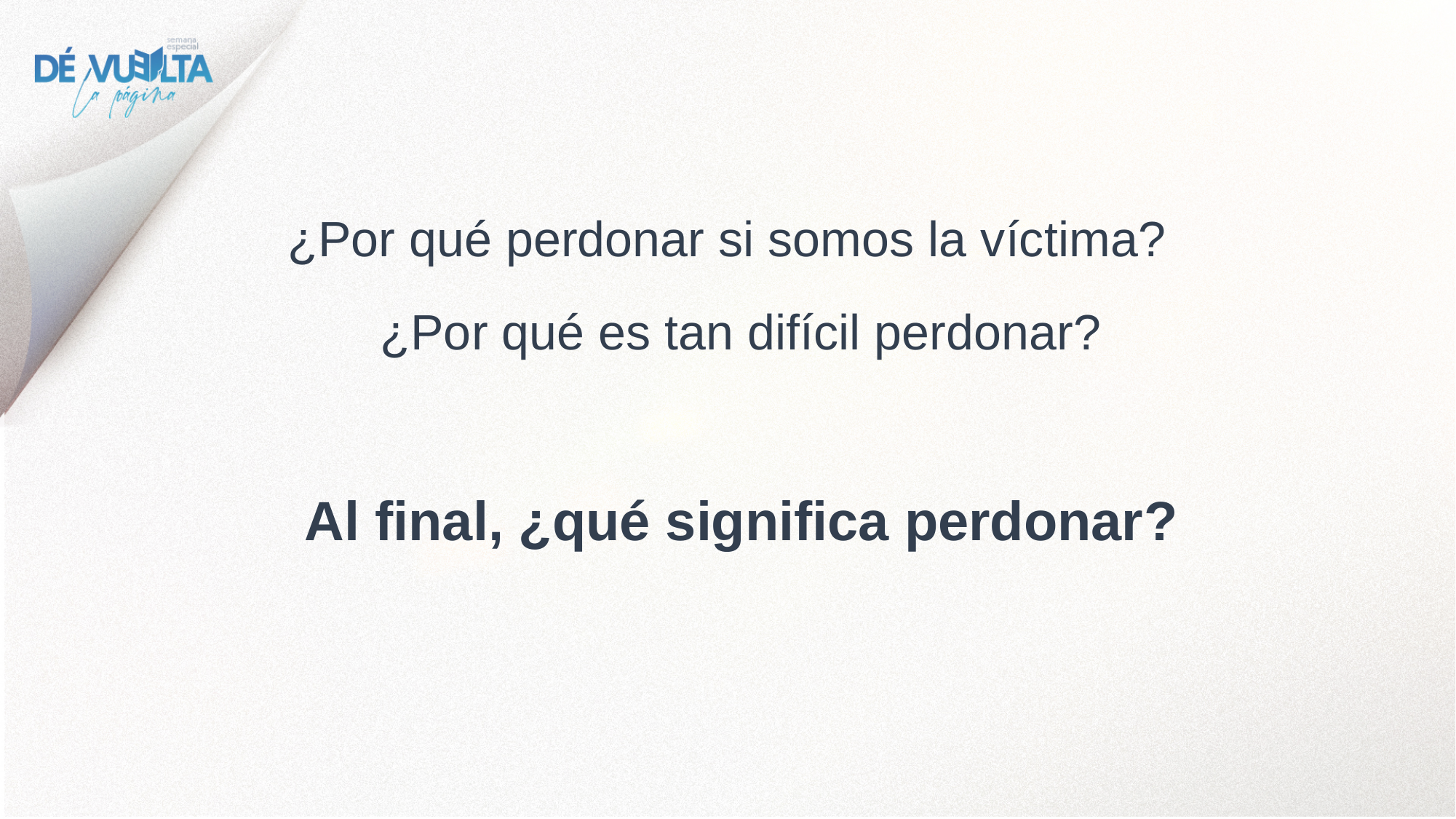

¿Por qué perdonar si somos la víctima?
¿Por qué es tan difícil perdonar?

Al final, ¿qué significa perdonar?